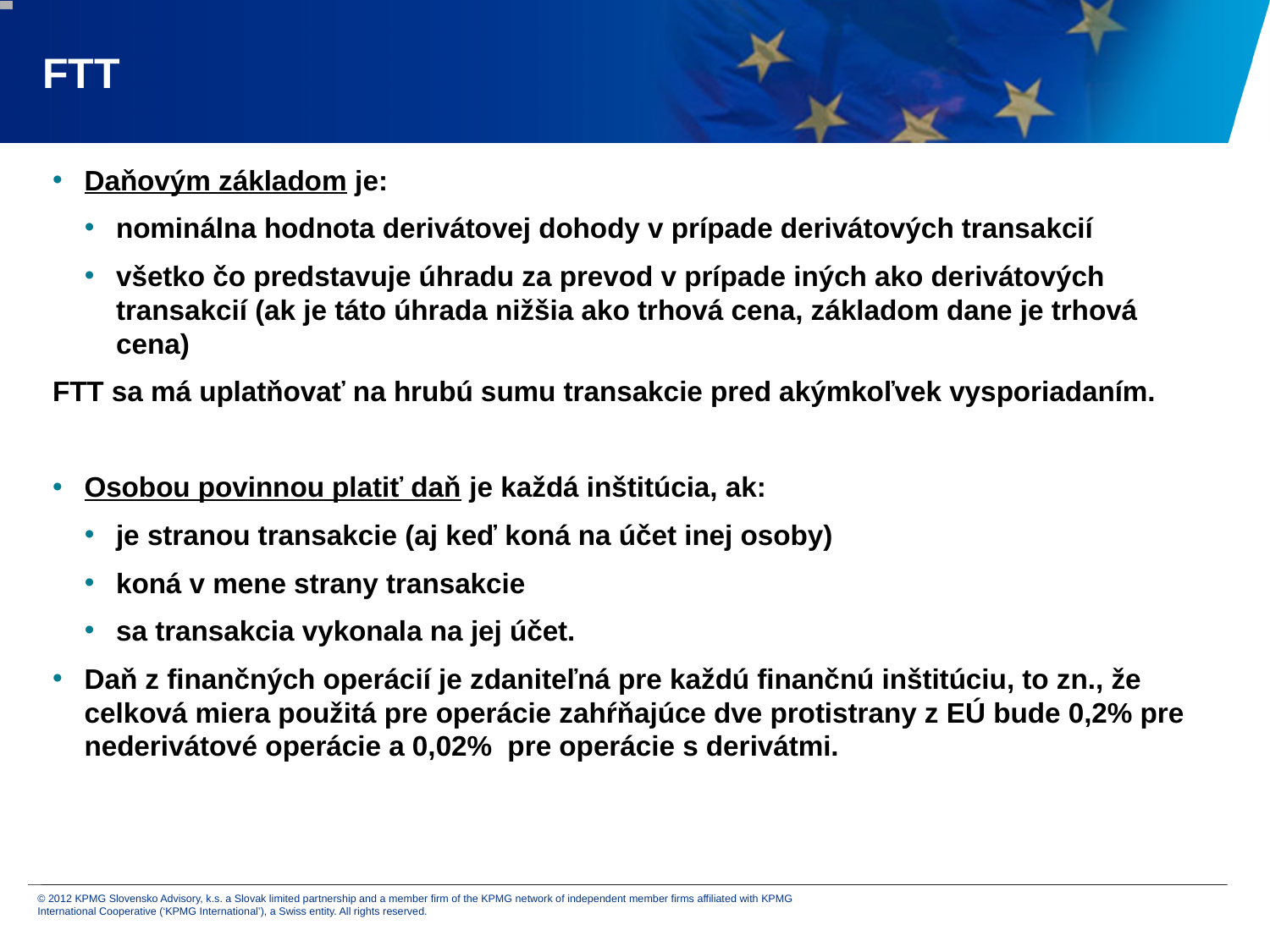

# FTT
Daňovým základom je:
nominálna hodnota derivátovej dohody v prípade derivátových transakcií
všetko čo predstavuje úhradu za prevod v prípade iných ako derivátových transakcií (ak je táto úhrada nižšia ako trhová cena, základom dane je trhová cena)
FTT sa má uplatňovať na hrubú sumu transakcie pred akýmkoľvek vysporiadaním.

Osobou povinnou platiť daň je každá inštitúcia, ak:
je stranou transakcie (aj keď koná na účet inej osoby)
koná v mene strany transakcie
sa transakcia vykonala na jej účet.
Daň z finančných operácií je zdaniteľná pre každú finančnú inštitúciu, to zn., že celková miera použitá pre operácie zahŕňajúce dve protistrany z EÚ bude 0,2% pre nederivátové operácie a 0,02%  pre operácie s derivátmi.

© 2012 KPMG Slovensko Advisory, k.s. a Slovak limited partnership and a member firm of the KPMG network of independent member firms affiliated with KPMG International Cooperative (‘KPMG International’), a Swiss entity. All rights reserved.